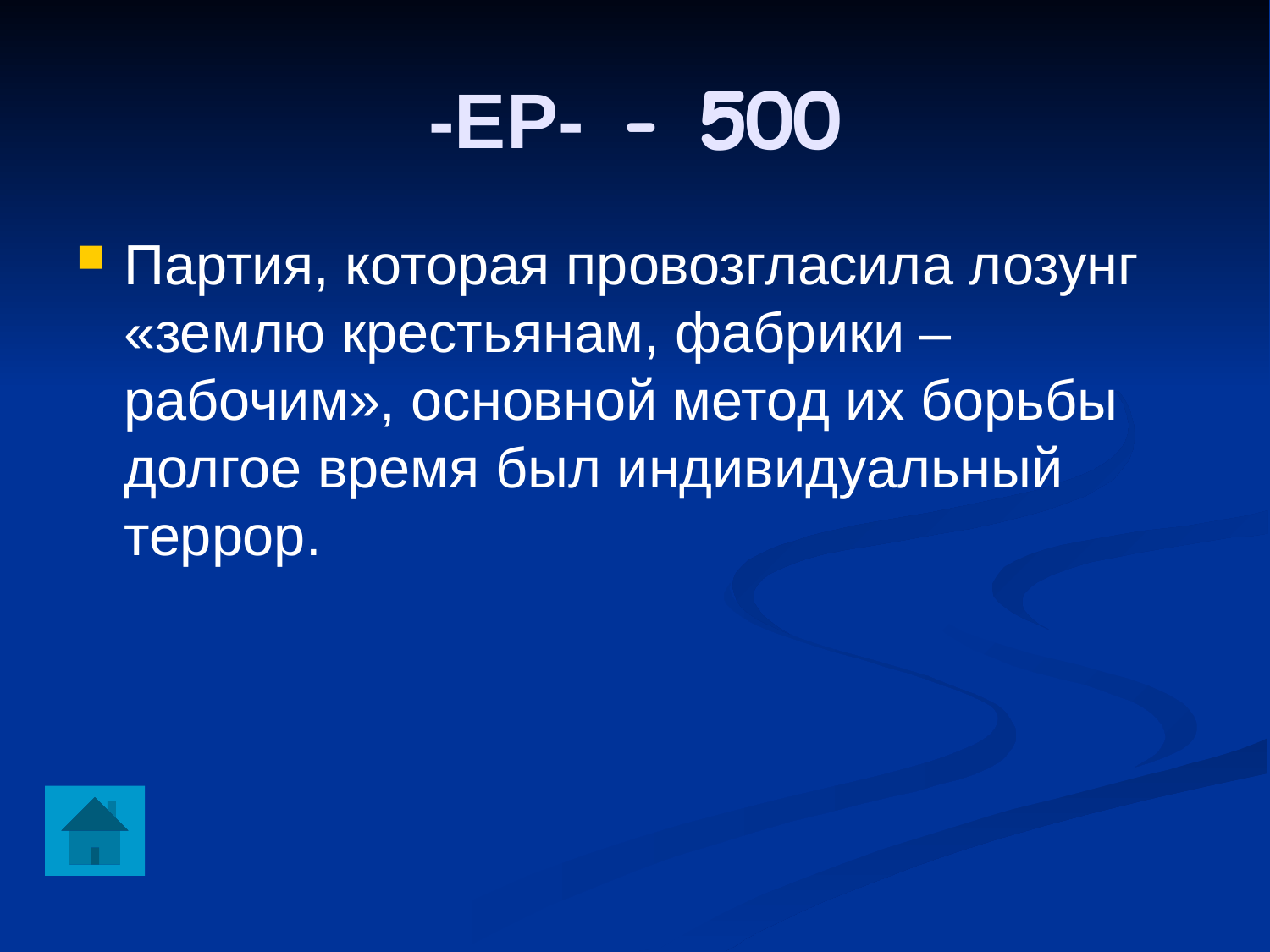

-ЕР- - 500
Партия, которая провозгласила лозунг «землю крестьянам, фабрики – рабочим», основной метод их борьбы долгое время был индивидуальный террор.